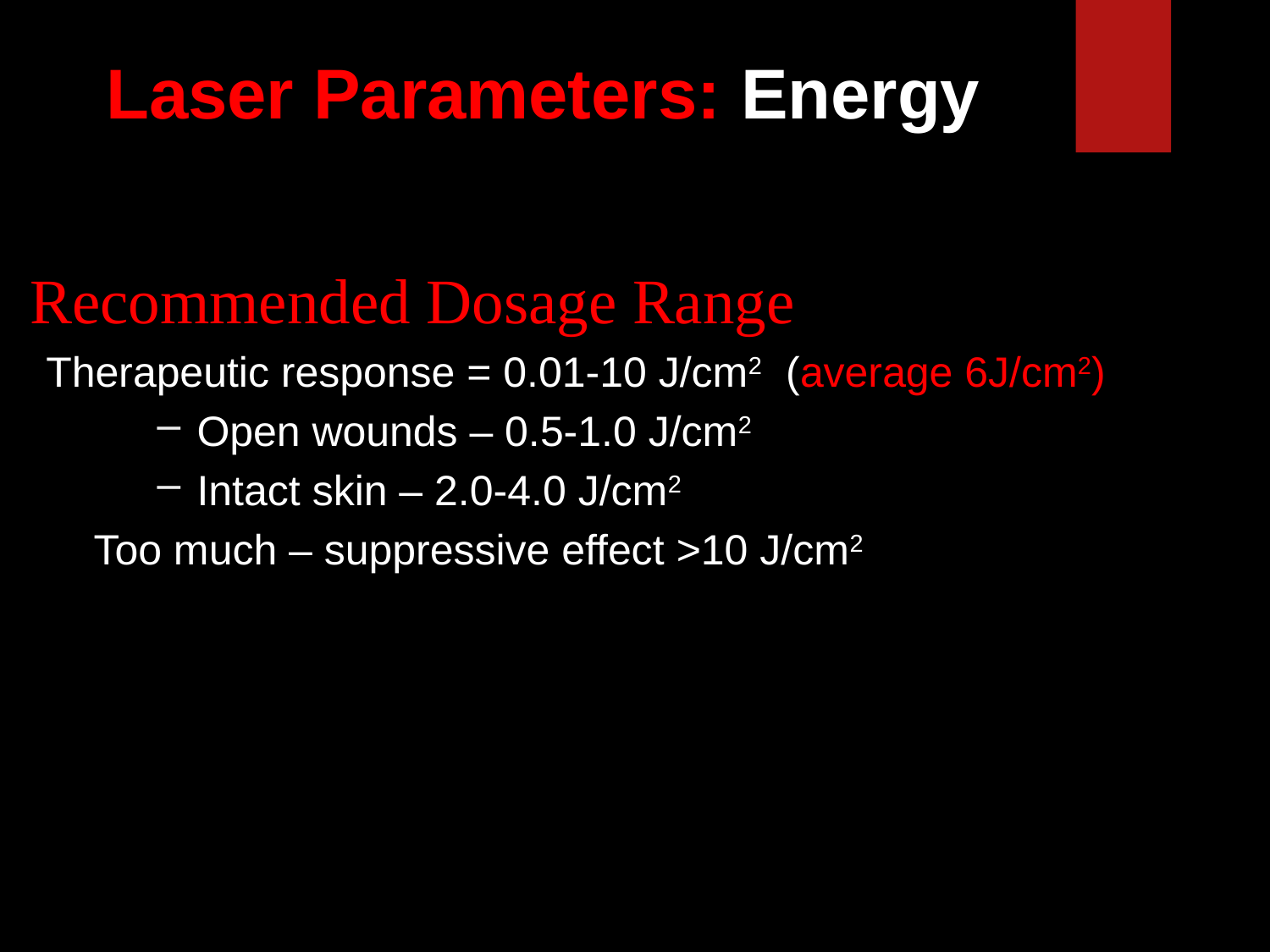

# Laser Parameters: Energy
Recommended Dosage Range
Therapeutic response = 0.01-10 J/cm2  (average 6J/cm2)
Open wounds – 0.5-1.0 J/cm2
Intact skin – 2.0-4.0 J/cm2
Too much – suppressive effect >10 J/cm2